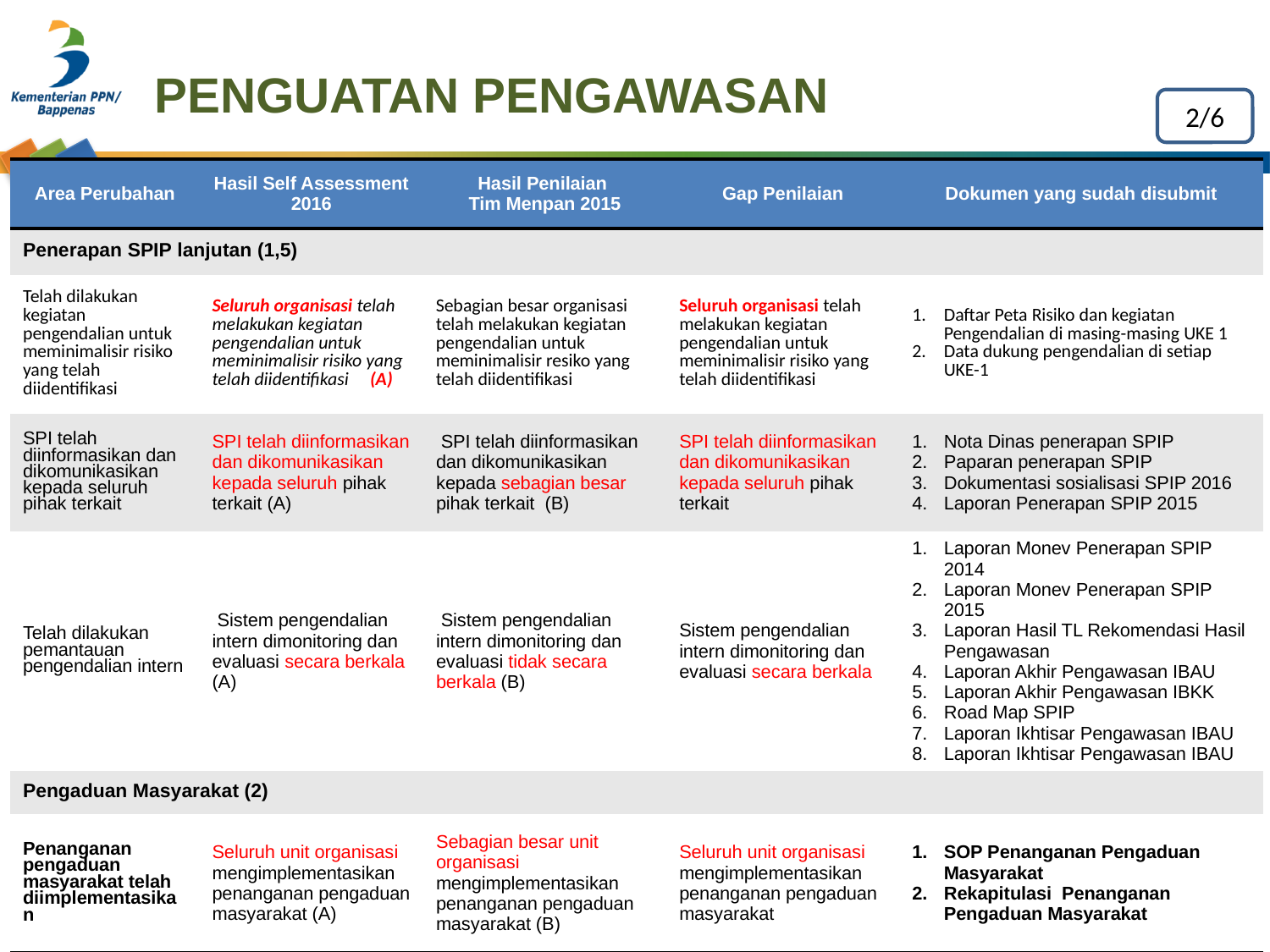

# PENGUATAN PENGAWASAN
2/6
| Area Perubahan | Hasil Self Assessment 2016 | Hasil Penilaian Tim Menpan 2015 | Gap Penilaian | Dokumen yang sudah disubmit |
| --- | --- | --- | --- | --- |
| Penerapan SPIP lanjutan (1,5) |  |  |  |  |
| Telah dilakukan kegiatan pengendalian untuk meminimalisir risiko yang telah diidentifikasi | Seluruh organisasi telah melakukan kegiatan pengendalian untuk meminimalisir risiko yang telah diidentifikasi (A) | Sebagian besar organisasi telah melakukan kegiatan pengendalian untuk meminimalisir resiko yang telah diidentifikasi | Seluruh organisasi telah melakukan kegiatan pengendalian untuk meminimalisir risiko yang telah diidentifikasi | Daftar Peta Risiko dan kegiatan Pengendalian di masing-masing UKE 1 Data dukung pengendalian di setiap UKE-1 |
| SPI telah diinformasikan dan dikomunikasikan kepada seluruh pihak terkait | SPI telah diinformasikan dan dikomunikasikan kepada seluruh pihak terkait (A) | SPI telah diinformasikan dan dikomunikasikan kepada sebagian besar pihak terkait (B) | SPI telah diinformasikan dan dikomunikasikan kepada seluruh pihak terkait | Nota Dinas penerapan SPIP Paparan penerapan SPIP Dokumentasi sosialisasi SPIP 2016 Laporan Penerapan SPIP 2015 |
| Telah dilakukan pemantauan pengendalian intern | Sistem pengendalian intern dimonitoring dan evaluasi secara berkala (A) | Sistem pengendalian intern dimonitoring dan evaluasi tidak secara berkala (B) | Sistem pengendalian intern dimonitoring dan evaluasi secara berkala | Laporan Monev Penerapan SPIP 2014 Laporan Monev Penerapan SPIP 2015 Laporan Hasil TL Rekomendasi Hasil Pengawasan Laporan Akhir Pengawasan IBAU Laporan Akhir Pengawasan IBKK Road Map SPIP Laporan Ikhtisar Pengawasan IBAU Laporan Ikhtisar Pengawasan IBAU |
| Pengaduan Masyarakat (2) |  |  |  |  |
| Penanganan pengaduan masyarakat telah diimplementasikan | Seluruh unit organisasi mengimplementasikan penanganan pengaduan masyarakat (A) | Sebagian besar unit organisasi mengimplementasikan penanganan pengaduan masyarakat (B) | Seluruh unit organisasi mengimplementasikan penanganan pengaduan masyarakat | SOP Penanganan Pengaduan Masyarakat Rekapitulasi Penanganan Pengaduan Masyarakat |